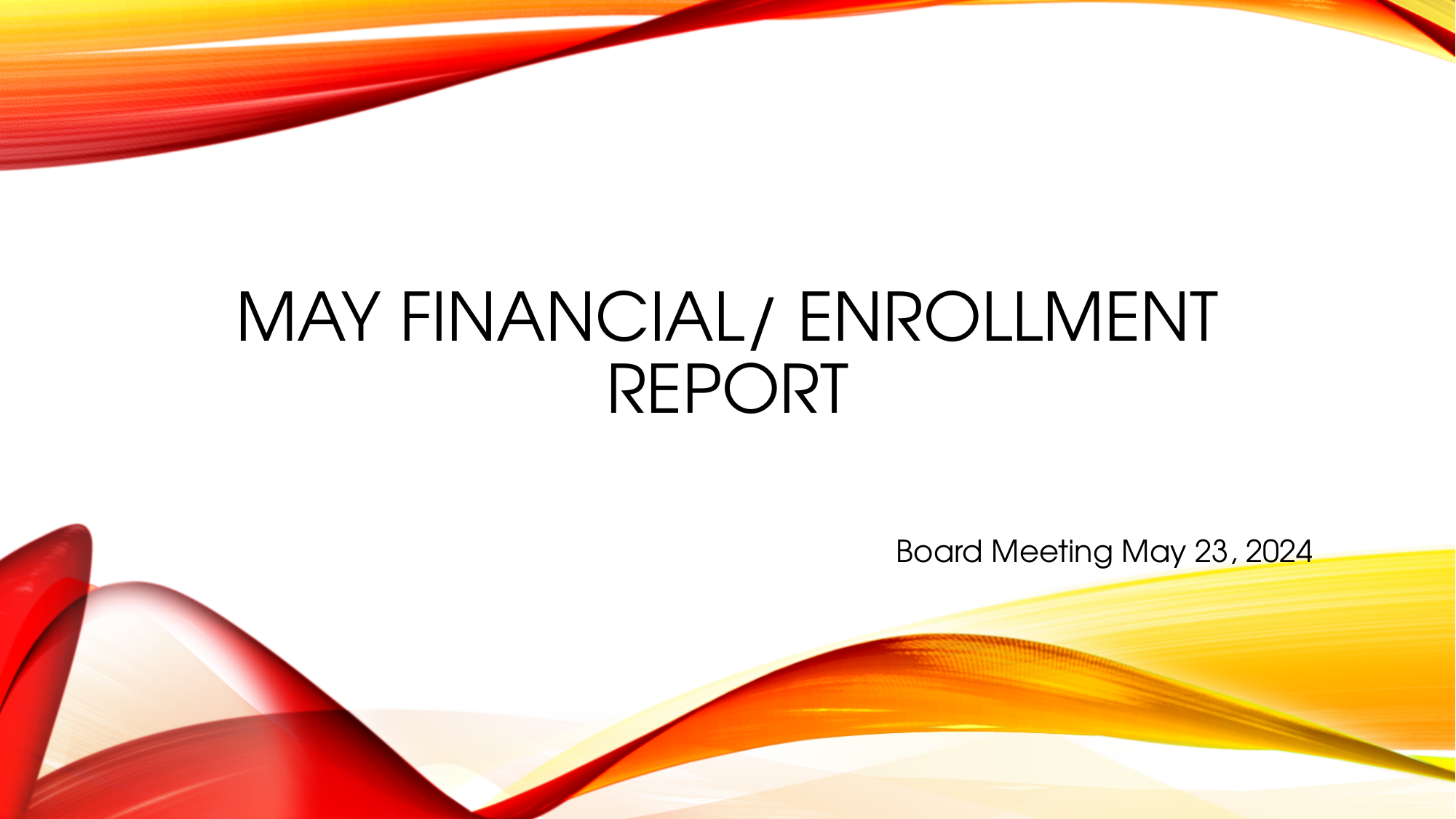

# MAY FINANCIAL/ ENROLLMENT REPORT
Board Meeting May 23, 2024